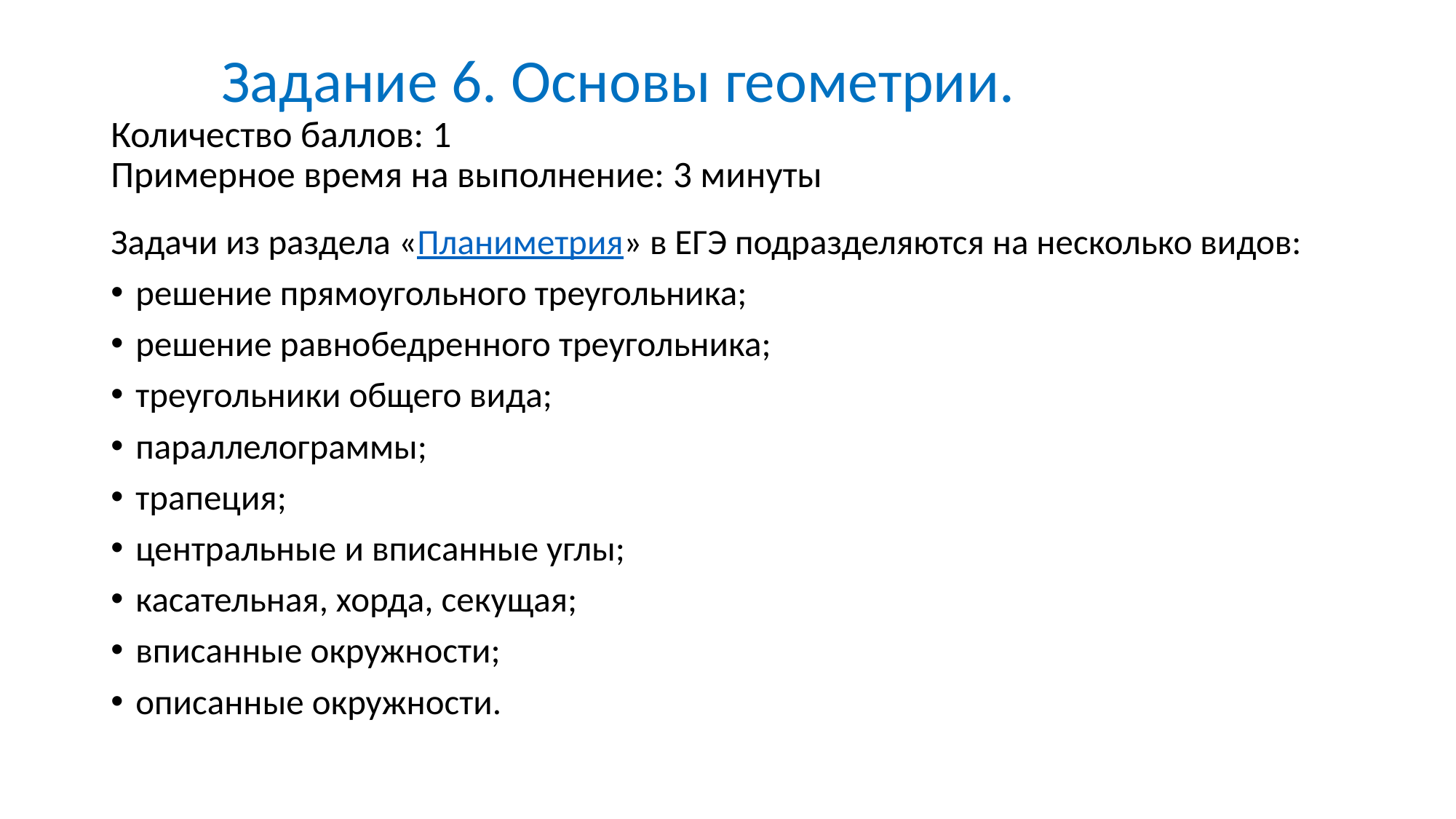

# Задание 6. Основы геометрии. Количество баллов: 1 Примерное время на выполнение: 3 минуты
Задачи из раздела «Планиметрия» в ЕГЭ подразделяются на несколько видов:
решение прямоугольного треугольника;
решение равнобедренного треугольника;
треугольники общего вида;
параллелограммы;
трапеция;
центральные и вписанные углы;
касательная, хорда, секущая;
вписанные окружности;
описанные окружности.